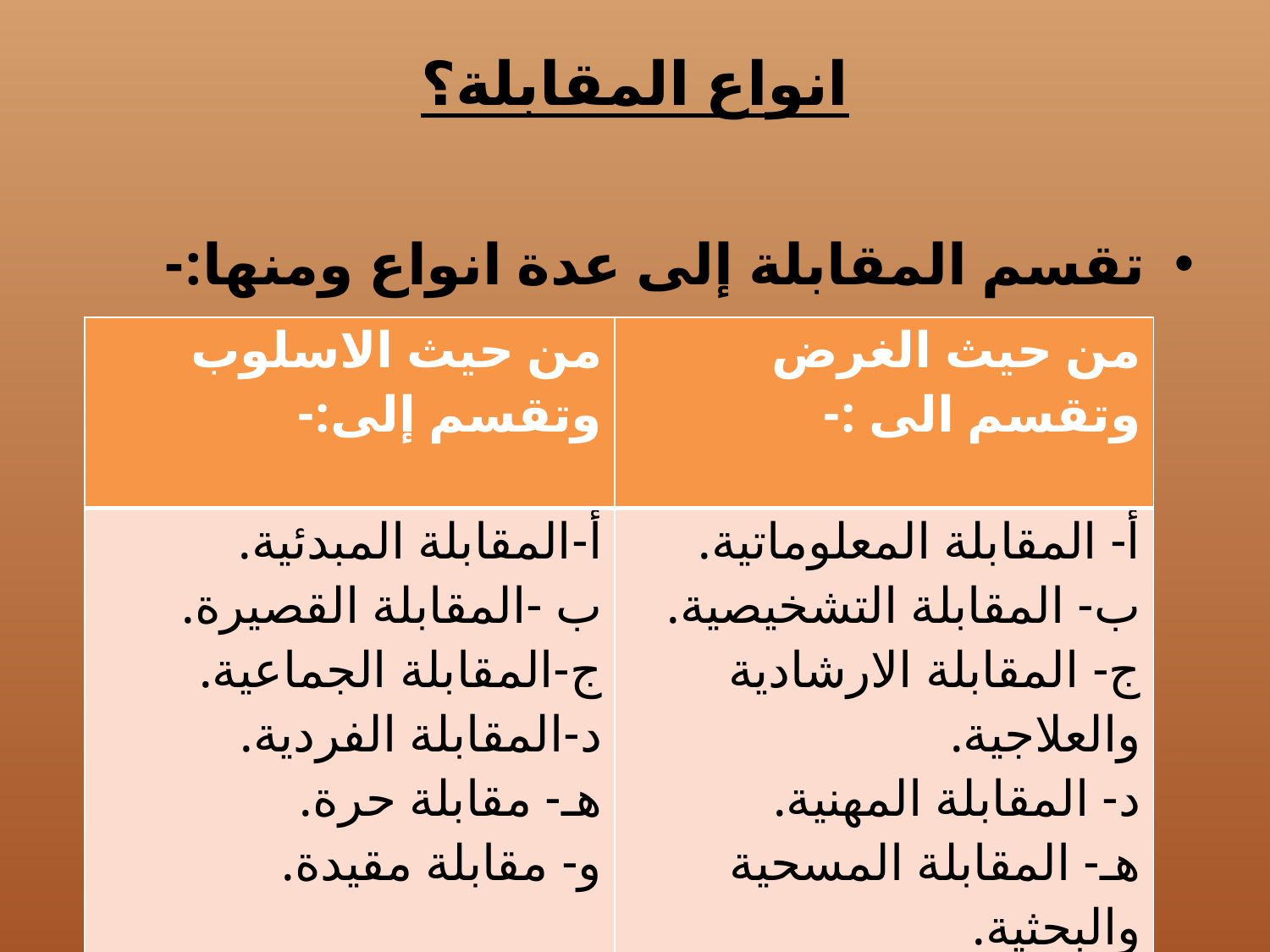

# انواع المقابلة؟
تقسم المقابلة إلى عدة انواع ومنها:-

| من حيث الاسلوب وتقسم إلى:- | من حيث الغرض وتقسم الى :- |
| --- | --- |
| أ-المقابلة المبدئية. ب -المقابلة القصيرة. ج-المقابلة الجماعية. د-المقابلة الفردية. هـ- مقابلة حرة. و- مقابلة مقيدة. | أ‌- المقابلة المعلوماتية. ب‌- المقابلة التشخيصية. ج‌- المقابلة الارشادية والعلاجية. د‌- المقابلة المهنية. هـ- المقابلة المسحية والبحثية. |